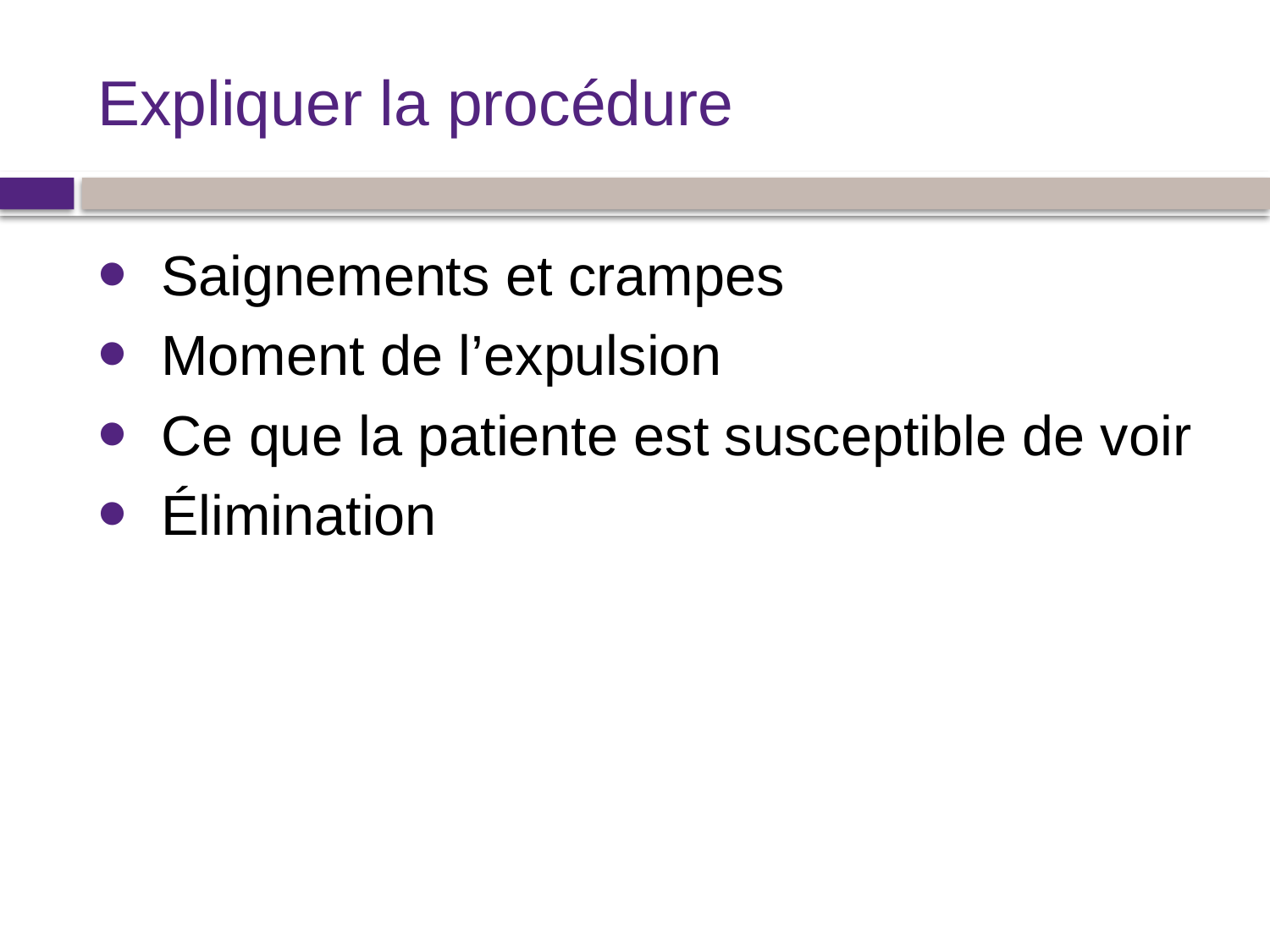

# Expliquer la procédure
Saignements et crampes
Moment de l’expulsion
Ce que la patiente est susceptible de voir
Élimination